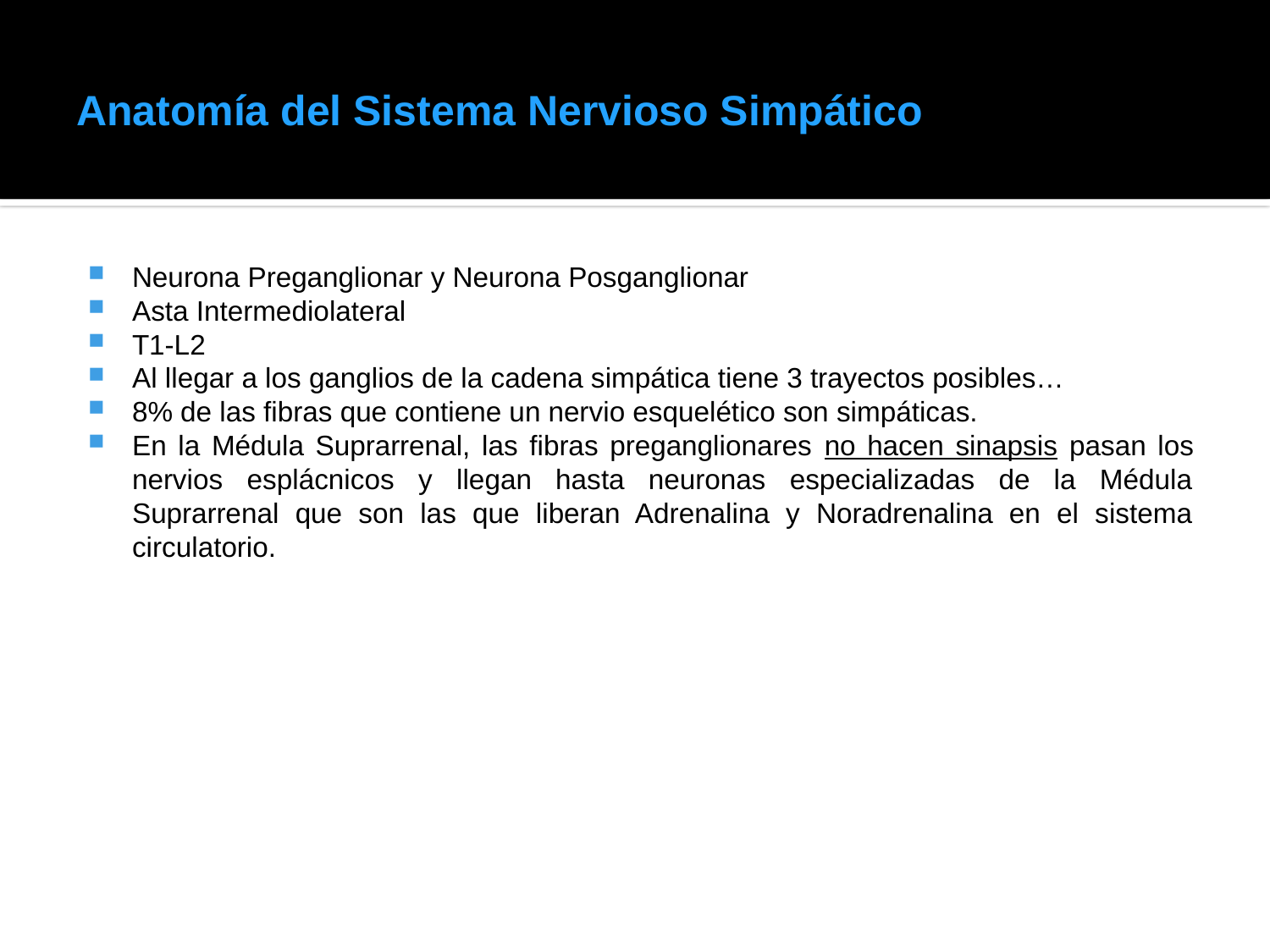

# Anatomía del Sistema Nervioso Simpático
Neurona Preganglionar y Neurona Posganglionar
Asta Intermediolateral
T1-L2
Al llegar a los ganglios de la cadena simpática tiene 3 trayectos posibles…
8% de las fibras que contiene un nervio esquelético son simpáticas.
En la Médula Suprarrenal, las fibras preganglionares no hacen sinapsis pasan los nervios esplácnicos y llegan hasta neuronas especializadas de la Médula Suprarrenal que son las que liberan Adrenalina y Noradrenalina en el sistema circulatorio.